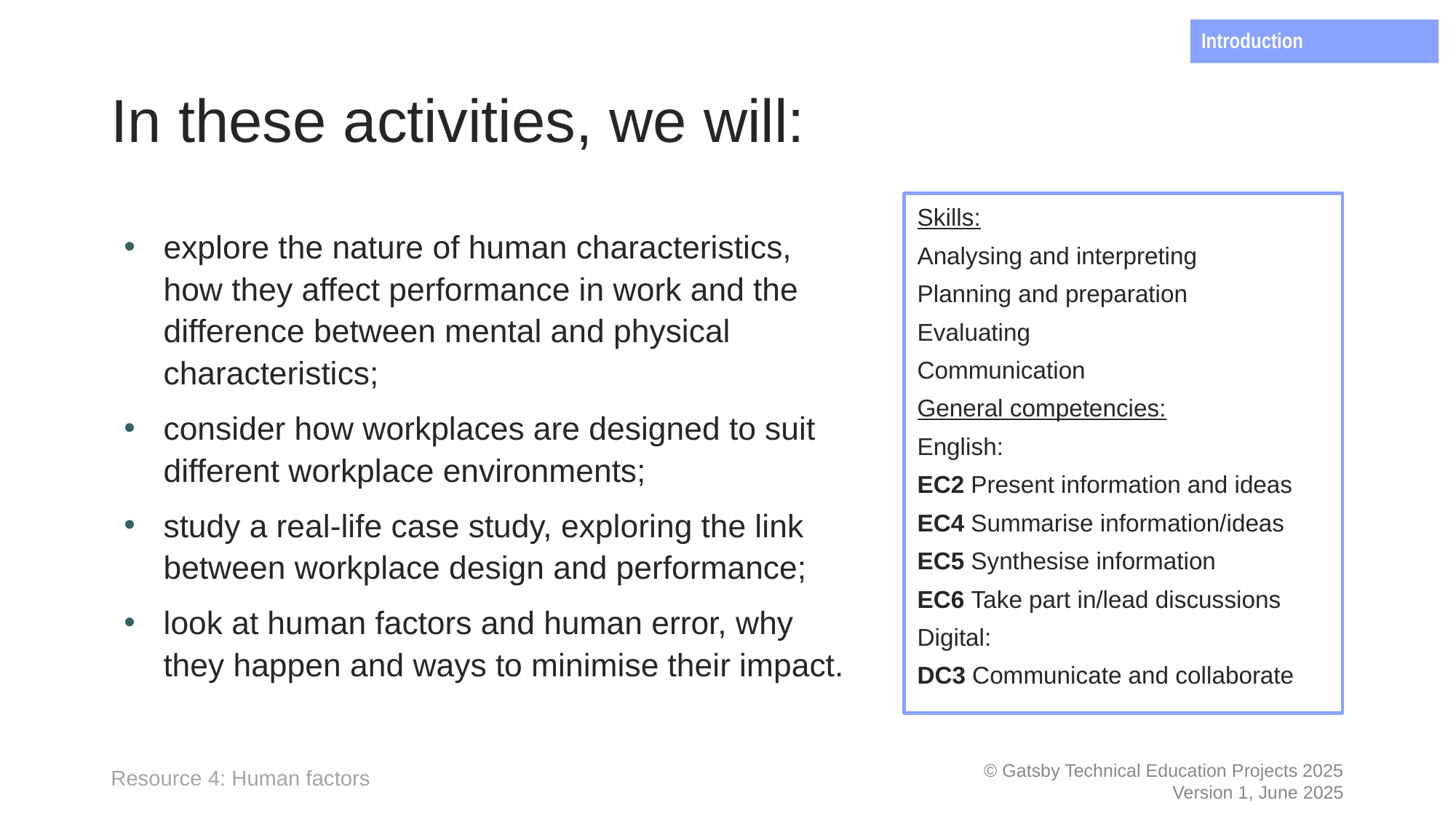

Introduction
# In these activities, we will:
Skills:
Analysing and interpreting
Planning and preparation
Evaluating
Communication
General competencies:
English:
EC2 Present information and ideas
EC4 Summarise information/ideas
EC5 Synthesise information
EC6 Take part in/lead discussions
Digital:
DC3 Communicate and collaborate
explore the nature of human characteristics, how they affect performance in work and the difference between mental and physical characteristics;
consider how workplaces are designed to suit different workplace environments;
study a real-life case study, exploring the link between workplace design and performance;
look at human factors and human error, why they happen and ways to minimise their impact.
Resource 4: Human factors